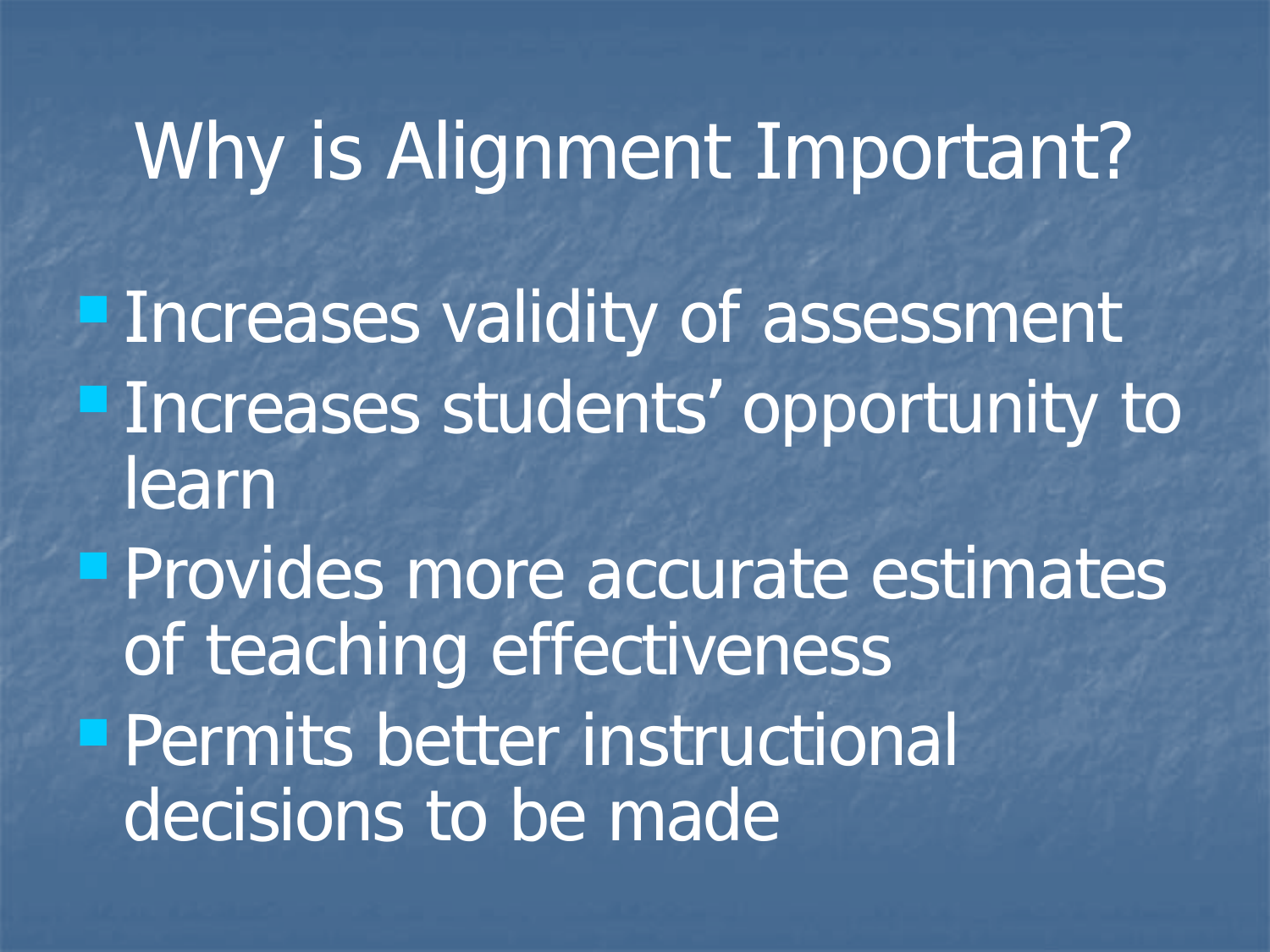

# Why is Alignment Important?
Increases validity of assessment
Increases students’ opportunity to learn
Provides more accurate estimates of teaching effectiveness
Permits better instructional decisions to be made